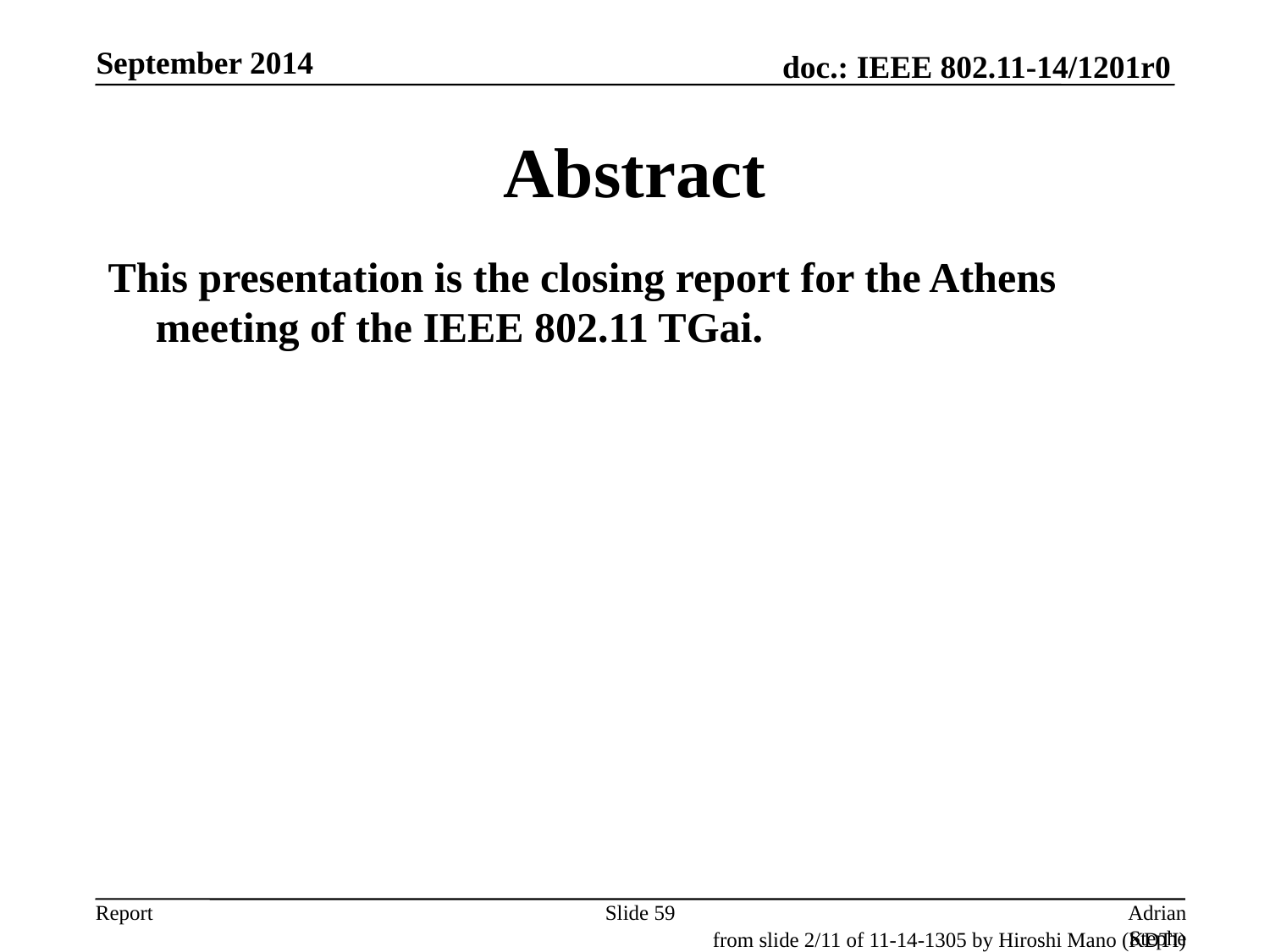

September 2014
# Abstract
This presentation is the closing report for the Athens meeting of the IEEE 802.11 TGai.
Slide 59
Adrian Stephens, Intel Corporation
from slide 2/11 of 11-14-1305 by Hiroshi Mano (KDTI)